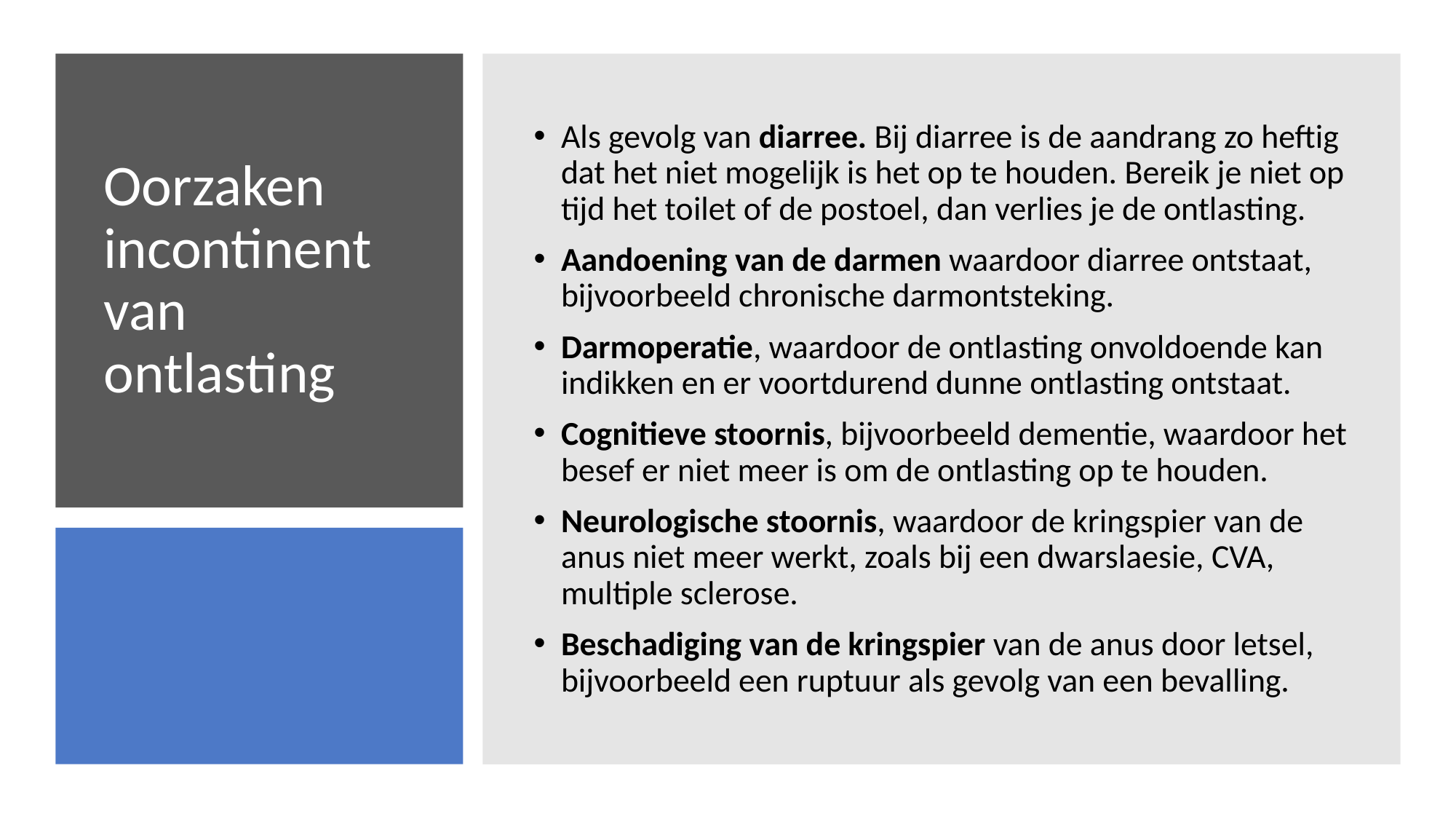

Als gevolg van diarree. Bij diarree is de aandrang zo heftig dat het niet mogelijk is het op te houden. Bereik je niet op tijd het toilet of de postoel, dan verlies je de ontlasting.
Aandoening van de darmen waardoor diarree ontstaat, bijvoorbeeld chronische darmontsteking.
Darmoperatie, waardoor de ontlasting onvoldoende kan indikken en er voortdurend dunne ontlasting ontstaat.
Cognitieve stoornis, bijvoorbeeld dementie, waardoor het besef er niet meer is om de ontlasting op te houden.
Neurologische stoornis, waardoor de kringspier van de anus niet meer werkt, zoals bij een dwarslaesie, CVA, multiple sclerose.
Beschadiging van de kringspier van de anus door letsel, bijvoorbeeld een ruptuur als gevolg van een bevalling.
# Oorzaken incontinent van ontlasting